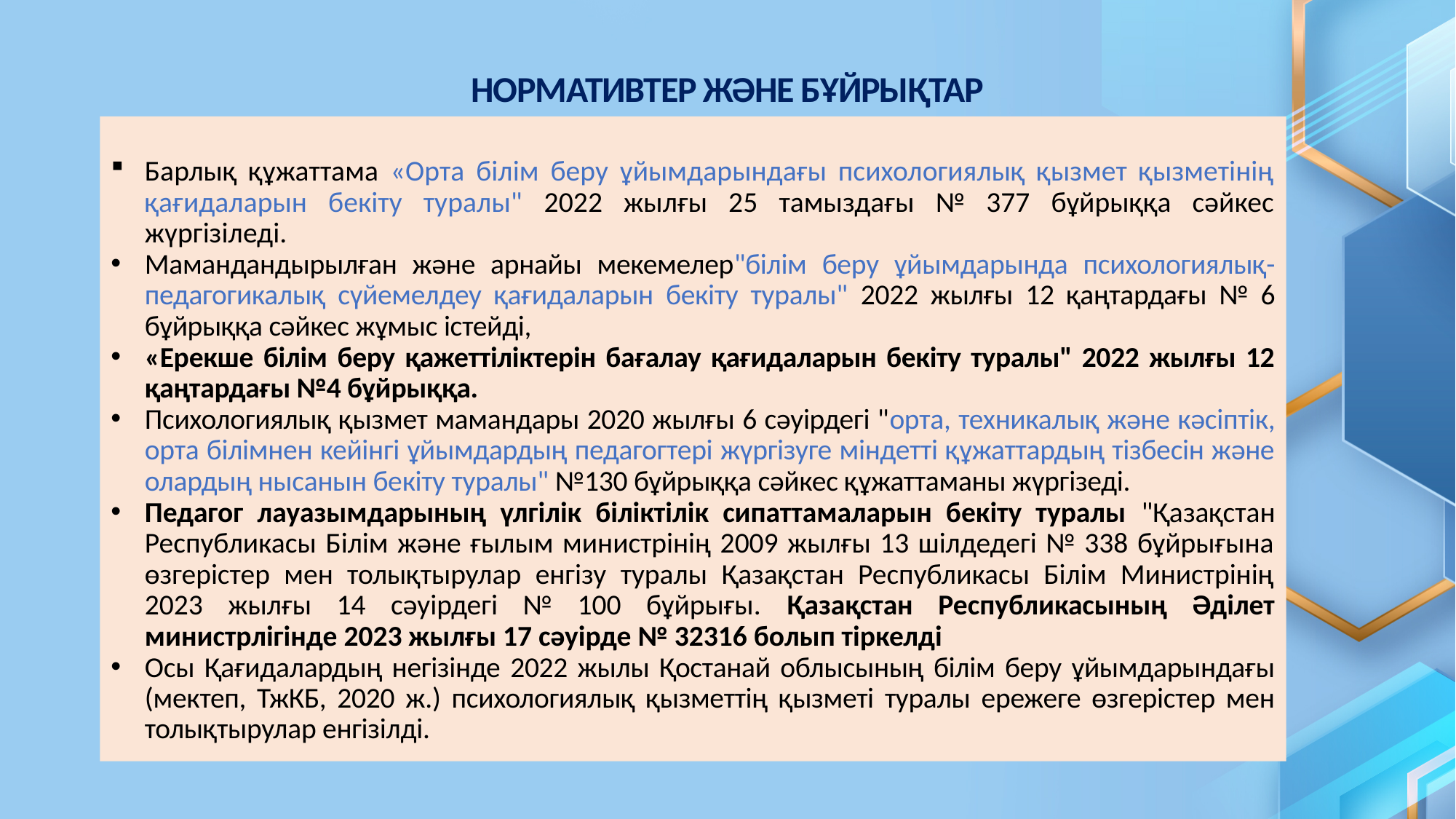

# НОРМАТИВТЕР ЖӘНЕ БҰЙРЫҚТАР

Барлық құжаттама «Орта білім беру ұйымдарындағы психологиялық қызмет қызметінің қағидаларын бекіту туралы" 2022 жылғы 25 тамыздағы № 377 бұйрыққа сәйкес жүргізіледі.
Мамандандырылған және арнайы мекемелер"білім беру ұйымдарында психологиялық-педагогикалық сүйемелдеу қағидаларын бекіту туралы" 2022 жылғы 12 қаңтардағы № 6 бұйрыққа сәйкес жұмыс істейді,
«Ерекше білім беру қажеттіліктерін бағалау қағидаларын бекіту туралы" 2022 жылғы 12 қаңтардағы №4 бұйрыққа.
Психологиялық қызмет мамандары 2020 жылғы 6 сәуірдегі "орта, техникалық және кәсіптік, орта білімнен кейінгі ұйымдардың педагогтері жүргізуге міндетті құжаттардың тізбесін және олардың нысанын бекіту туралы" №130 бұйрыққа сәйкес құжаттаманы жүргізеді.
Педагог лауазымдарының үлгілік біліктілік сипаттамаларын бекіту туралы "Қазақстан Республикасы Білім және ғылым министрінің 2009 жылғы 13 шілдедегі № 338 бұйрығына өзгерістер мен толықтырулар енгізу туралы Қазақстан Республикасы Білім Министрінің 2023 жылғы 14 сәуірдегі № 100 бұйрығы. Қазақстан Республикасының Әділет министрлігінде 2023 жылғы 17 сәуірде № 32316 болып тіркелді
Осы Қағидалардың негізінде 2022 жылы Қостанай облысының білім беру ұйымдарындағы (мектеп, ТжКБ, 2020 ж.) психологиялық қызметтің қызметі туралы ережеге өзгерістер мен толықтырулар енгізілді.